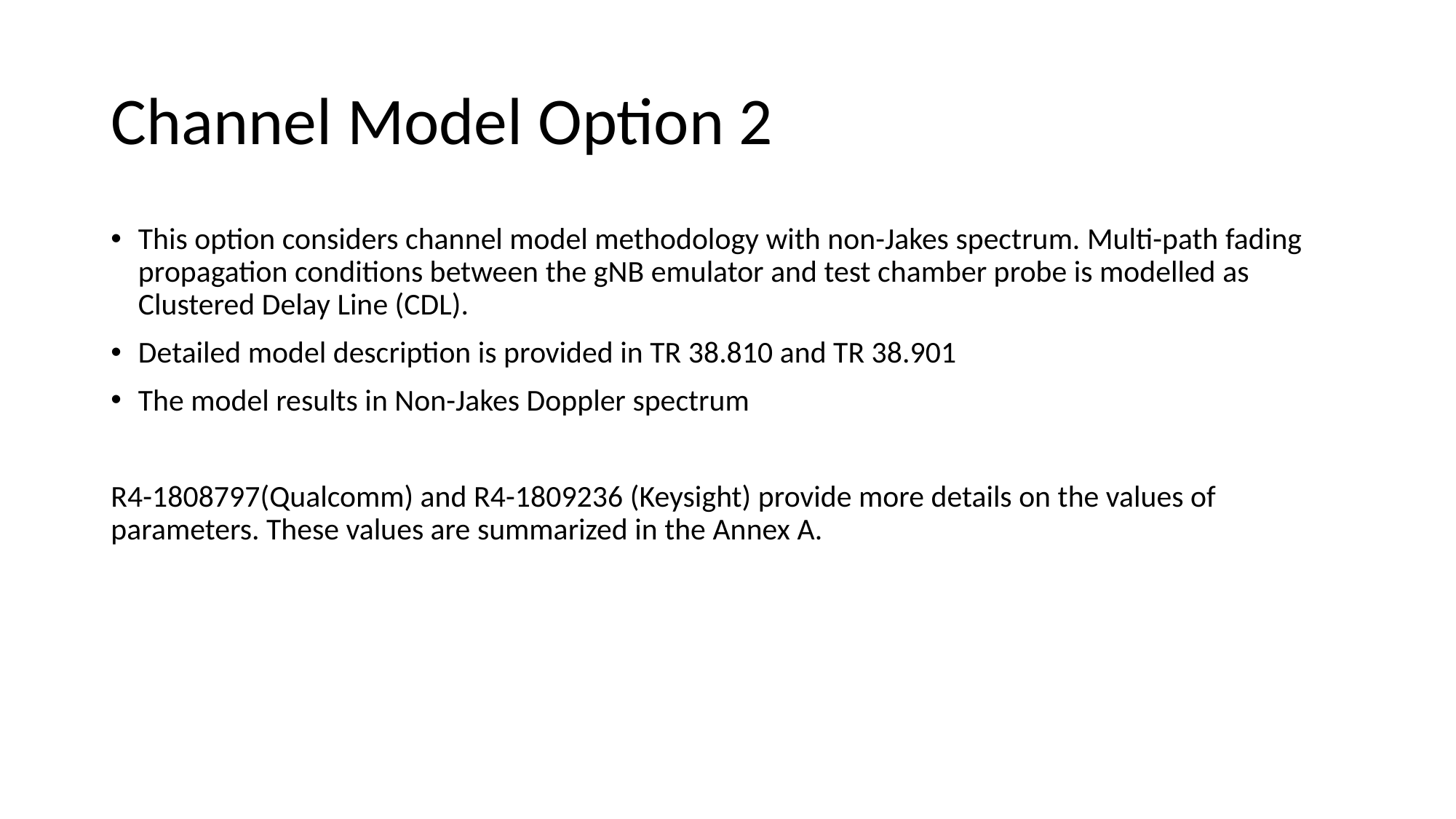

# Channel Model Option 2
This option considers channel model methodology with non-Jakes spectrum. Multi-path fading propagation conditions between the gNB emulator and test chamber probe is modelled as Clustered Delay Line (CDL).
Detailed model description is provided in TR 38.810 and TR 38.901
The model results in Non-Jakes Doppler spectrum

R4-1808797(Qualcomm) and R4-1809236 (Keysight) provide more details on the values of parameters. These values are summarized in the Annex A.